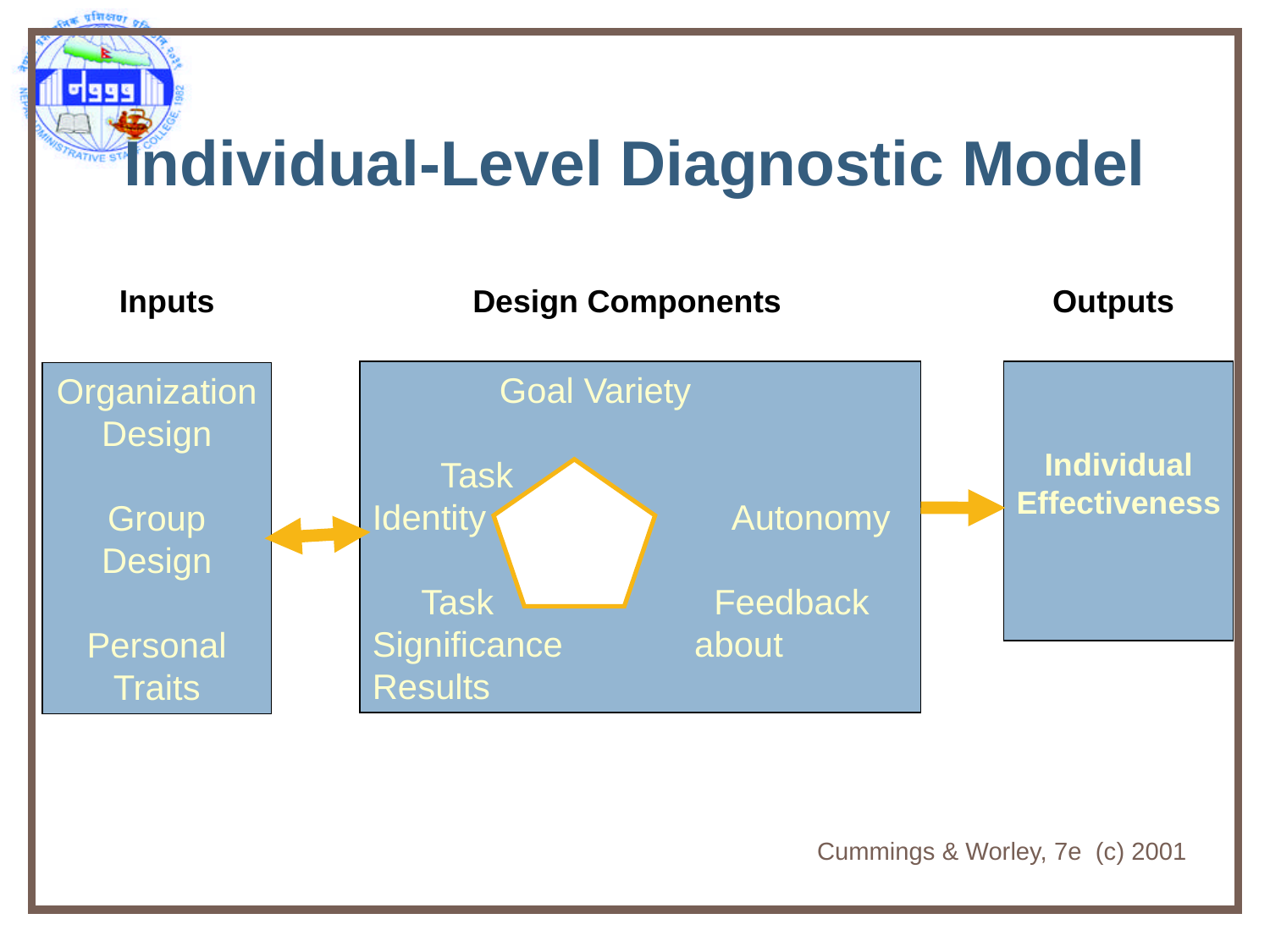

Individual-Level Diagnostic Model
Inputs
Design Components
Outputs
	Goal Variety

       Task
Identity		           Autonomy

     Task		         Feedback
Significance	       about Results

Individual
Effectiveness

Organization
Design

Group Design

Personal
Traits

Cummings & Worley, 7e  (c) 2001